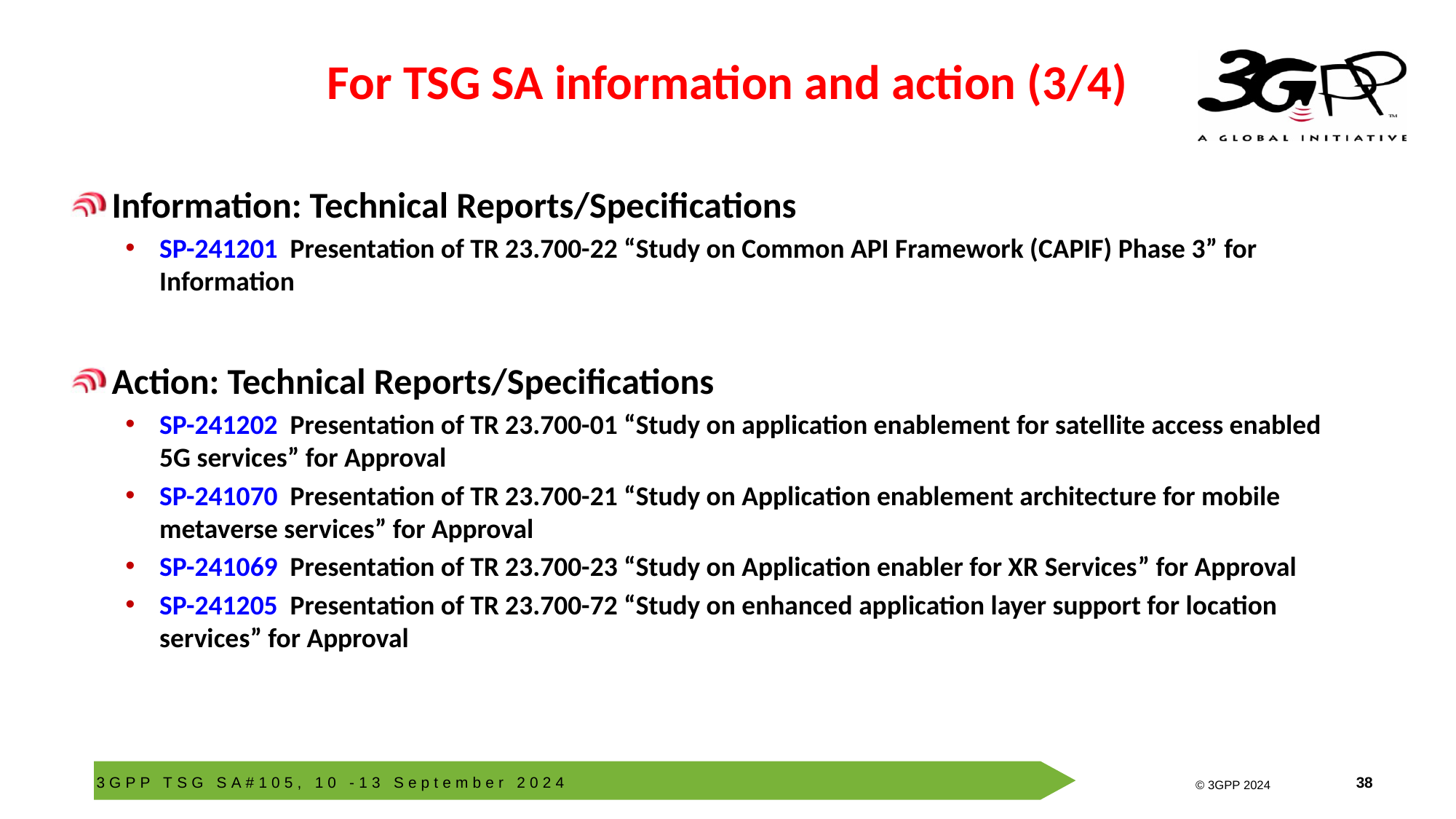

# For TSG SA information and action (3/4)
Information: Technical Reports/Specifications
SP-241201  Presentation of TR 23.700-22 “Study on Common API Framework (CAPIF) Phase 3” for Information

Action: Technical Reports/Specifications
SP-241202  Presentation of TR 23.700-01 “Study on application enablement for satellite access enabled 5G services” for Approval
SP-241070  Presentation of TR 23.700-21 “Study on Application enablement architecture for mobile metaverse services” for Approval
SP-241069  Presentation of TR 23.700-23 “Study on Application enabler for XR Services” for Approval
SP-241205  Presentation of TR 23.700-72 “Study on enhanced application layer support for location services” for Approval